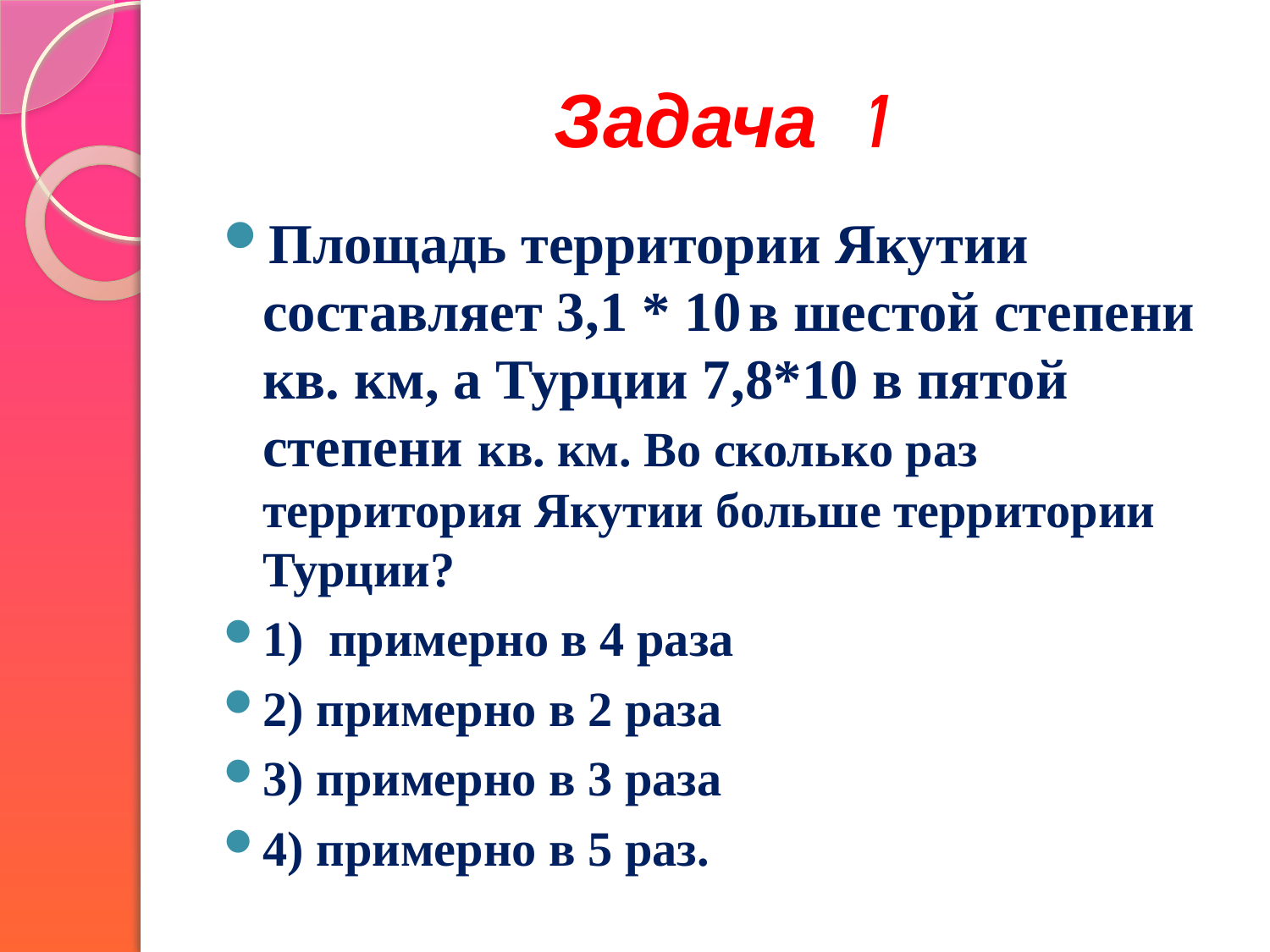

# Задача  1
Площадь территории Якутии составляет 3,1 * 10 в шестой степени кв. км, а Турции 7,8*10  в пятой степени кв. км. Во сколько раз территория Якутии больше территории Турции?
1)  примерно в 4 раза
2) примерно в 2 раза
3) примерно в 3 раза
4) примерно в 5 раз.